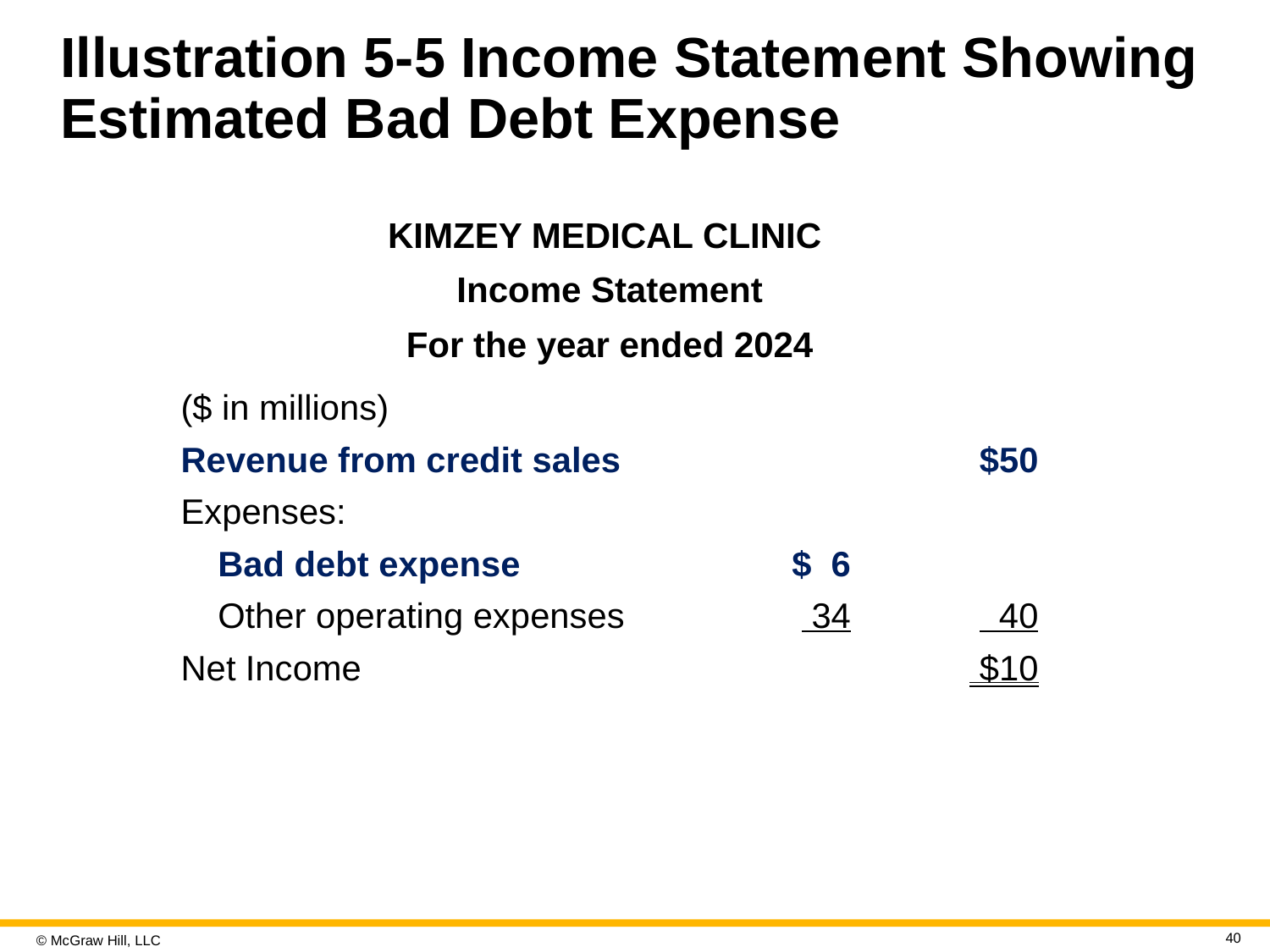

# Illustration 5-5 Income Statement Showing Estimated Bad Debt Expense
KIMZEY MEDICAL CLINIC
Income Statement
For the year ended 2024
| ($ in millions) |  |  |
| --- | --- | --- |
| Revenue from credit sales |  | $50 |
| Expenses: |  |  |
| Bad debt expense | $ 6 |  |
| Other operating expenses | 34 | 40 |
| Net Income |  | $10 |
40